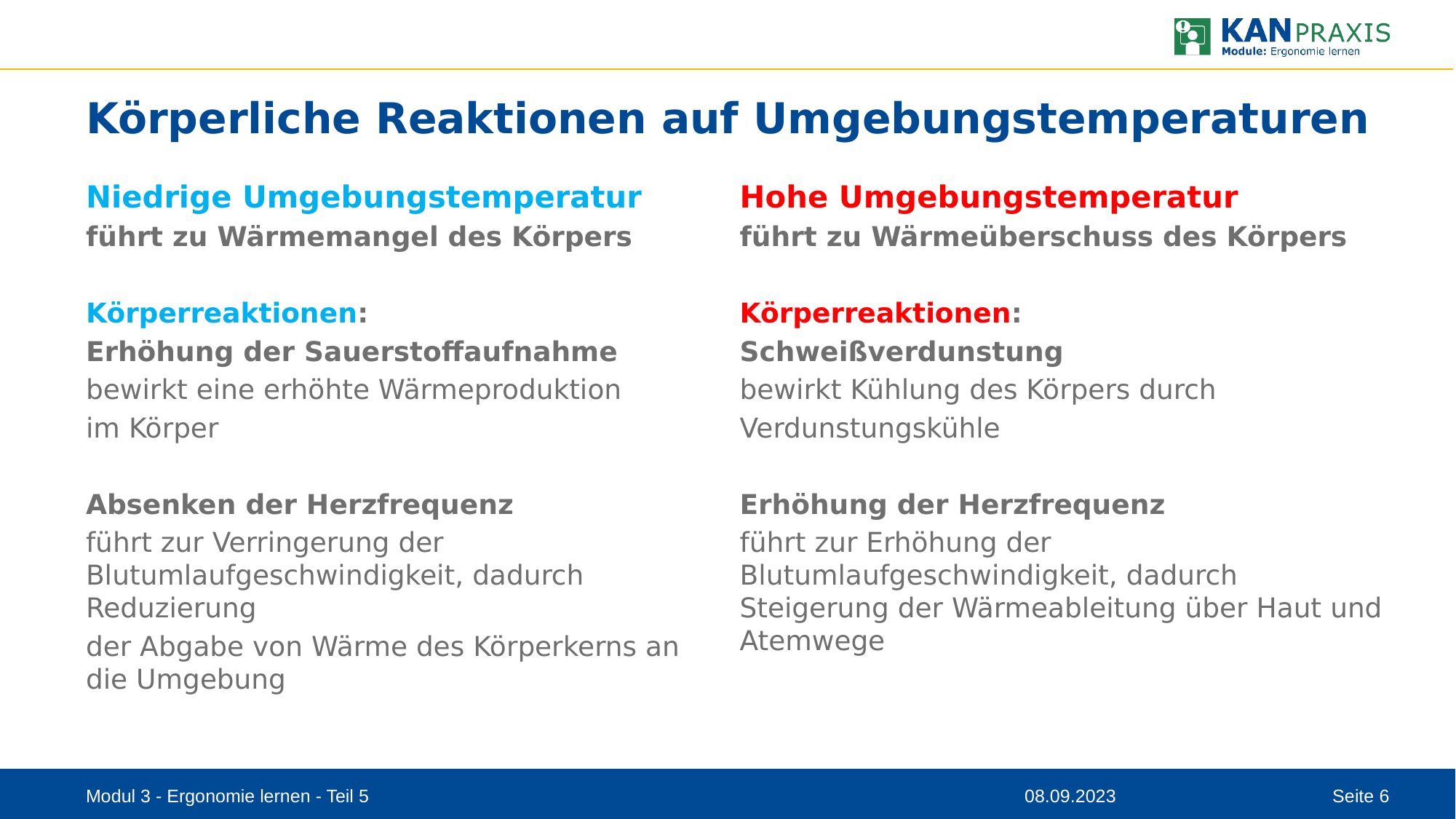

# Körperliche Reaktionen auf Umgebungstemperaturen
Hohe Umgebungstemperatur
führt zu Wärmeüberschuss des Körpers

Körperreaktionen:
Schweißverdunstung
bewirkt Kühlung des Körpers durch
Verdunstungskühle

Erhöhung der Herzfrequenz
führt zur Erhöhung der Blutumlaufgeschwindigkeit, dadurch Steigerung der Wärmeableitung über Haut und Atemwege

Niedrige Umgebungstemperatur
führt zu Wärmemangel des Körpers

Körperreaktionen:
Erhöhung der Sauerstoffaufnahme
bewirkt eine erhöhte Wärmeproduktion
im Körper

Absenken der Herzfrequenz
führt zur Verringerung der Blutumlaufgeschwindigkeit, dadurch Reduzierung
der Abgabe von Wärme des Körperkerns an die Umgebung

Modul 3 - Ergonomie lernen - Teil 5
08.09.2023
Seite 6